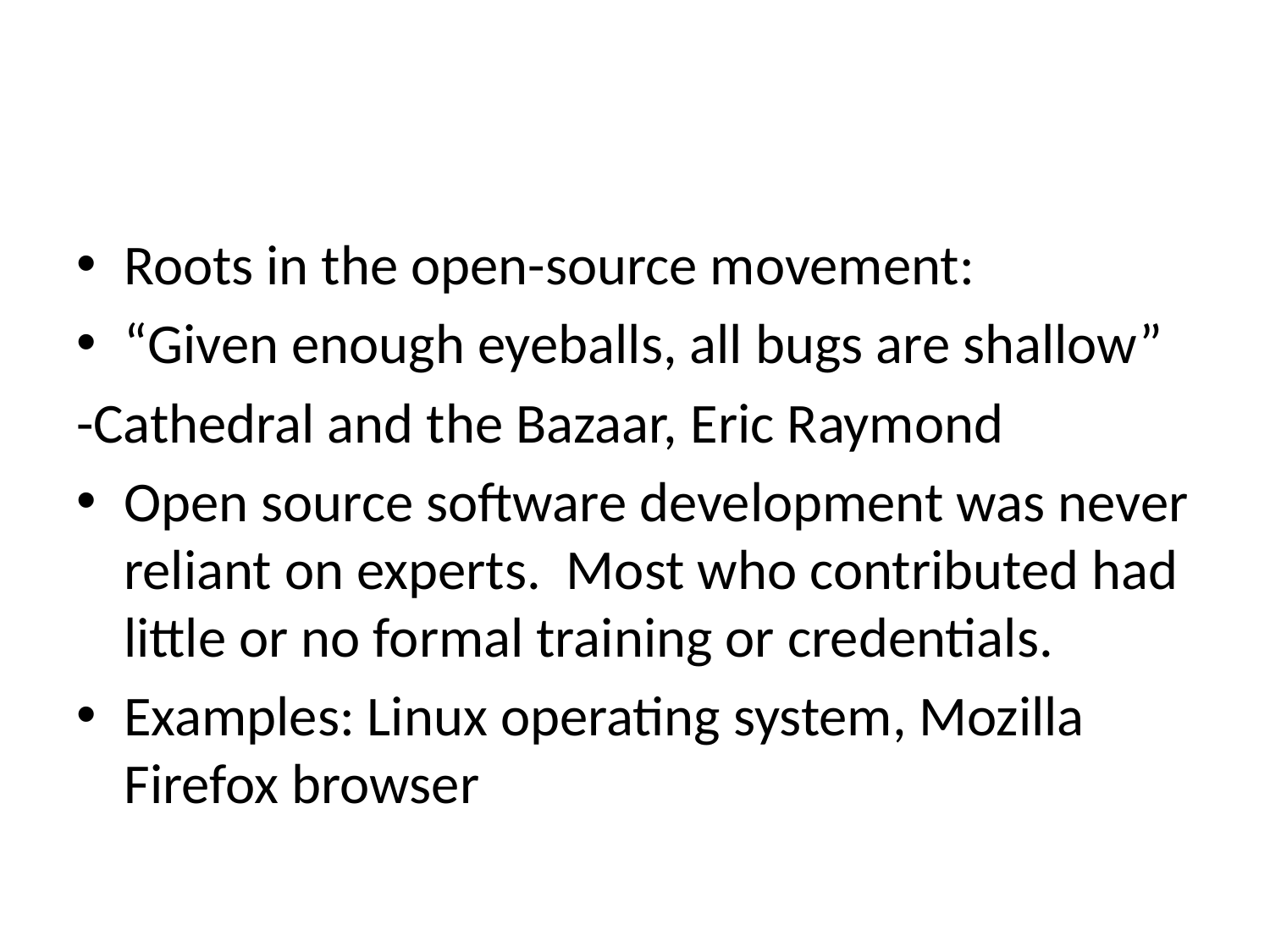

#
Roots in the open-source movement:
“Given enough eyeballs, all bugs are shallow”
-Cathedral and the Bazaar, Eric Raymond
Open source software development was never reliant on experts.  Most who contributed had little or no formal training or credentials.
Examples: Linux operating system, Mozilla Firefox browser